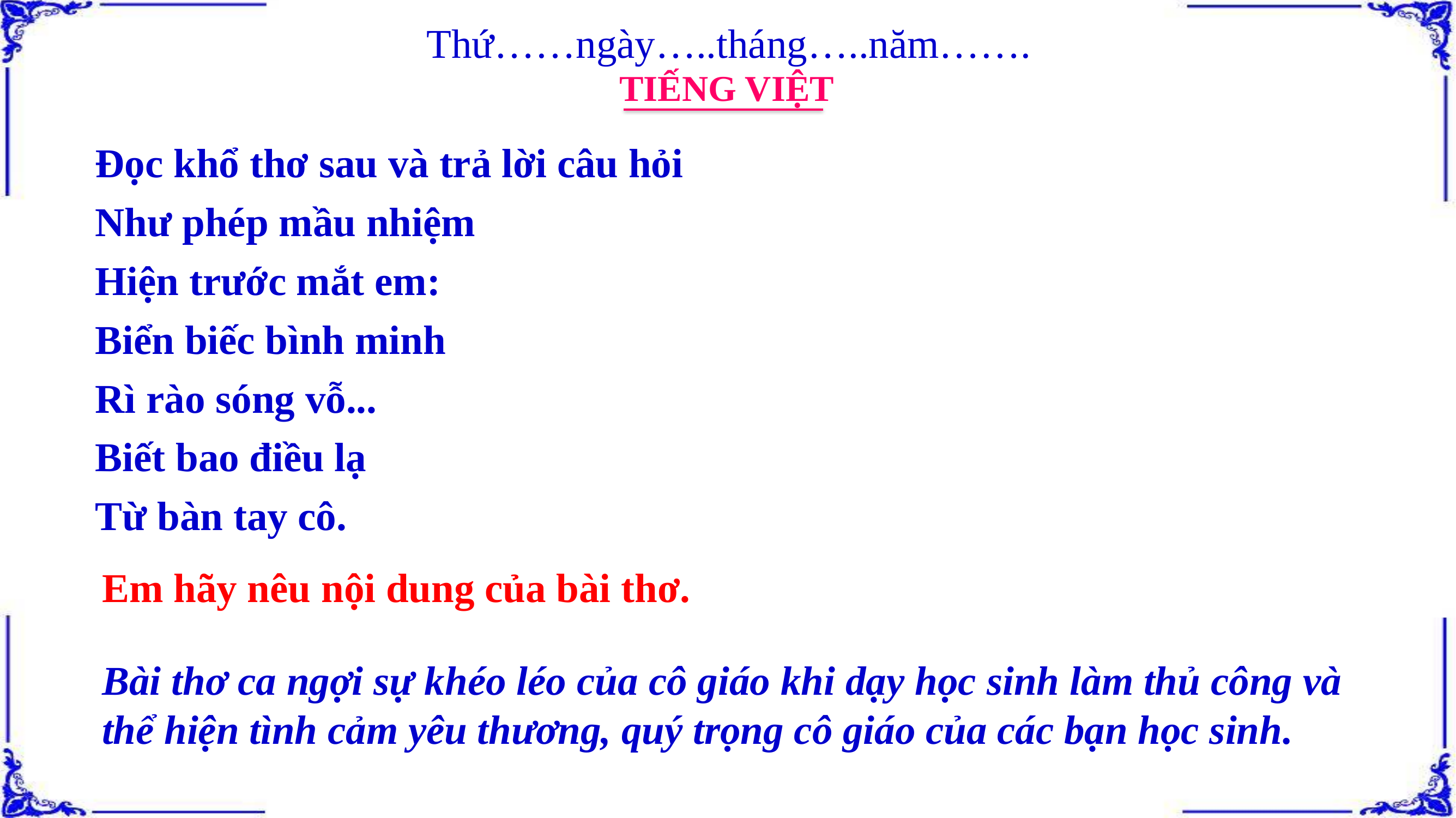

Thứ……ngày…..tháng…..năm…….
TIẾNG VIỆT
Đọc khổ thơ sau và trả lời câu hỏi
Như phép mầu nhiệm
Hiện trước mắt em:
Biển biếc bình minh
Rì rào sóng vỗ...
Biết bao điều lạ
Từ bàn tay cô.
Em hãy nêu nội dung của bài thơ.
Bài thơ ca ngợi sự khéo léo của cô giáo khi dạy học sinh làm thủ công và thể hiện tình cảm yêu thương, quý trọng cô giáo của các bạn học sinh.